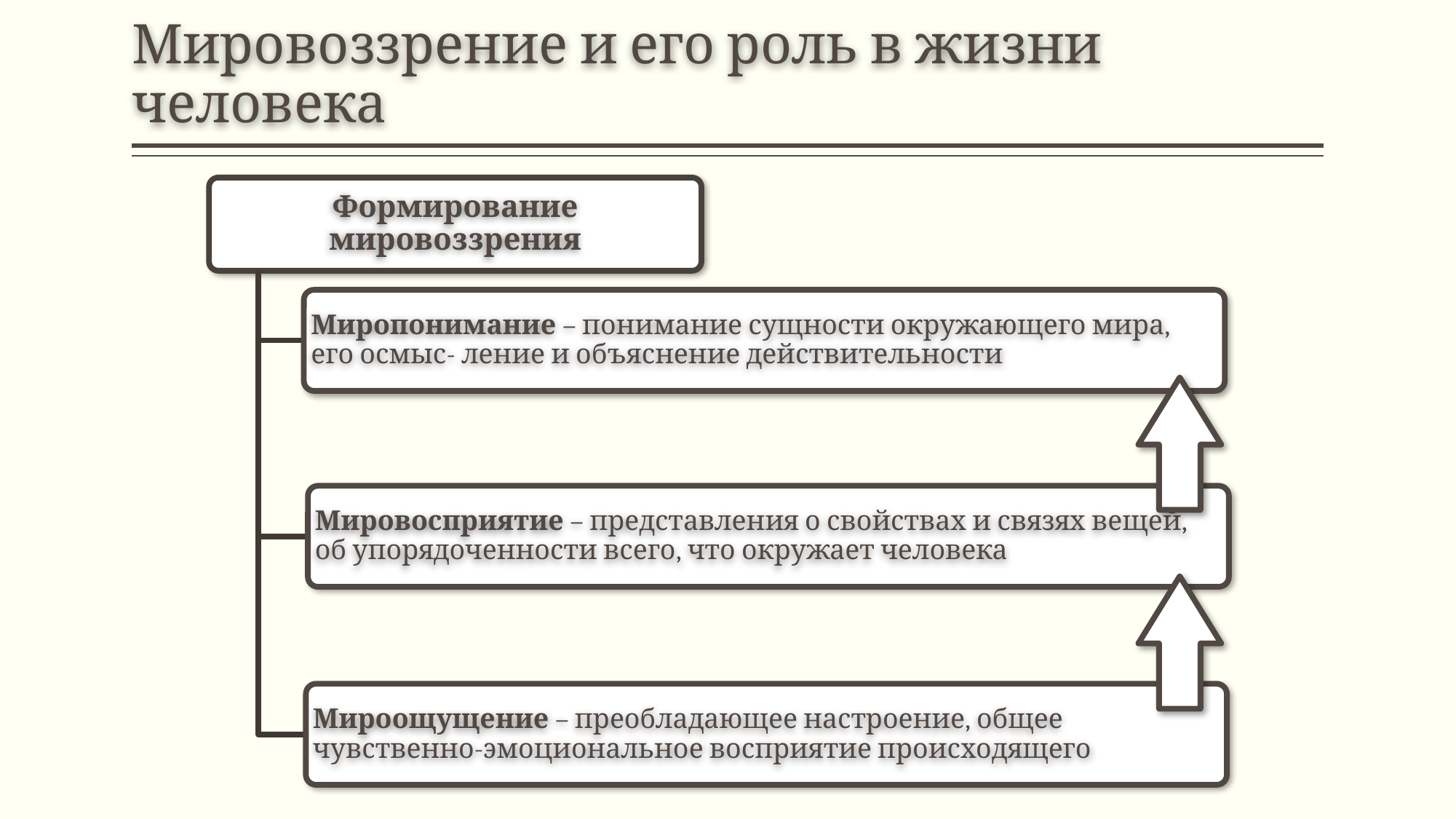

# Мировоззрение и его роль в жизни человека

Формирование мировоззрения

Миропонимание – понимание сущности окружающего мира, его осмыс- ление и объяснение действительности

Мировосприятие – представления о свойствах и связях вещей, об упорядоченности всего, что окружает человека

Мироощущение – преобладающее настроение, общее чувственно-эмоциональное восприятие происходящего